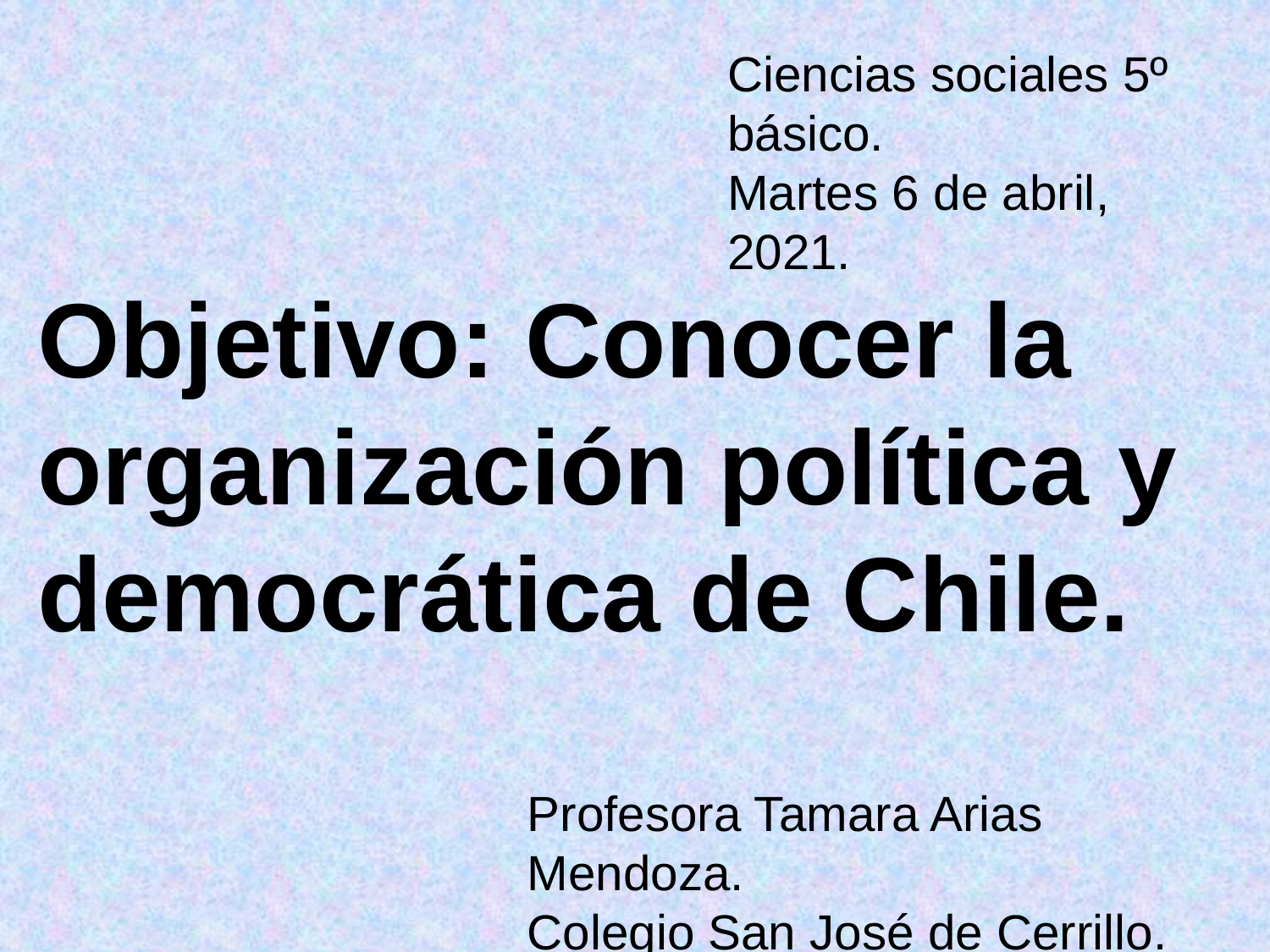

Ciencias sociales 5º básico.
Martes 6 de abril, 2021.
Objetivo: Conocer la organización política y democrática de Chile.
Profesora Tamara Arias Mendoza.
Colegio San José de Cerrillo.